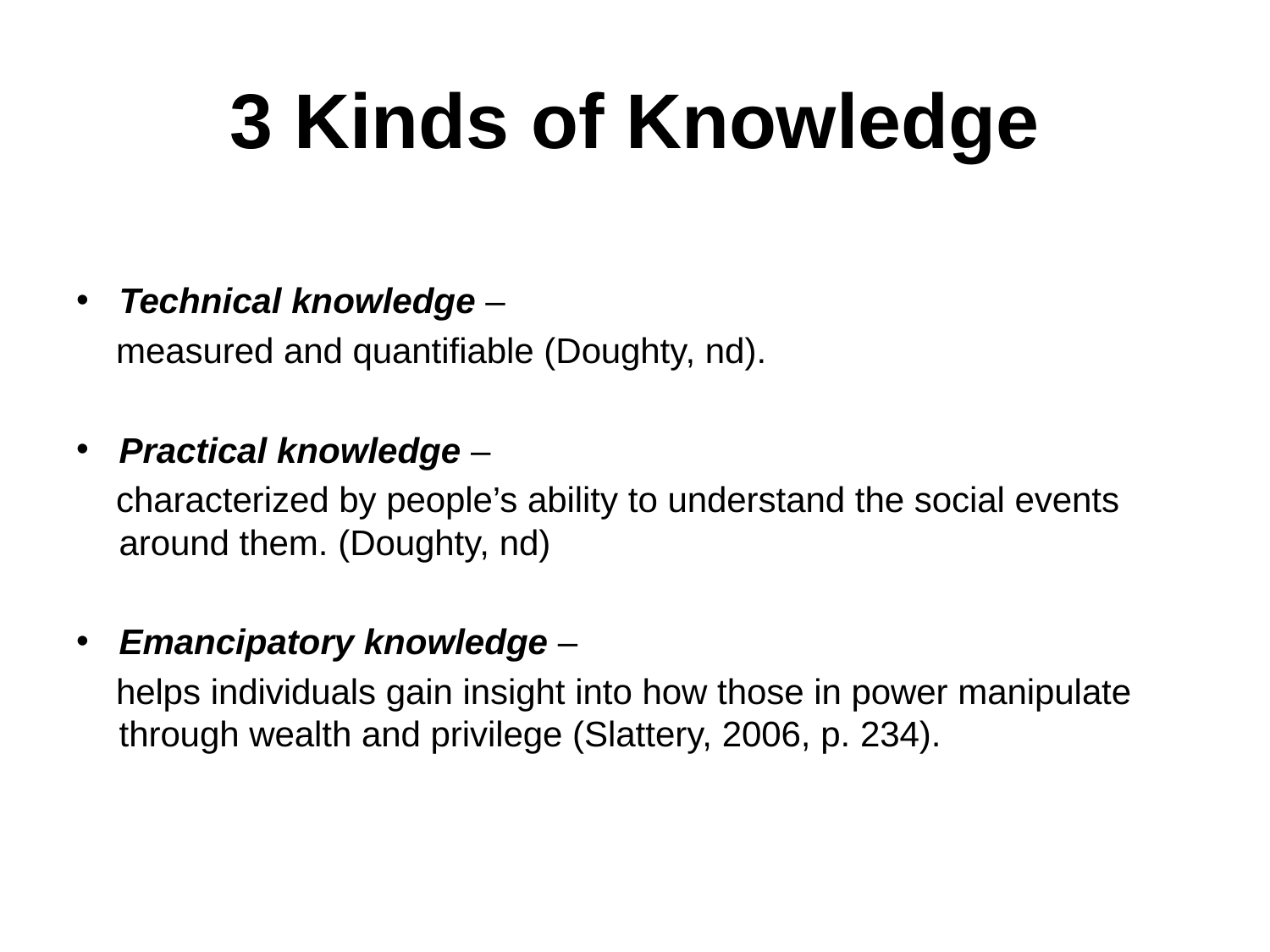

# 3 Kinds of Knowledge

Technical knowledge –
    measured and quantifiable (Doughty, nd).

Practical knowledge –
    characterized by people’s ability to understand the social events around them. (Doughty, nd)

Emancipatory knowledge –
    helps individuals gain insight into how those in power manipulate through wealth and privilege (Slattery, 2006, p. 234).